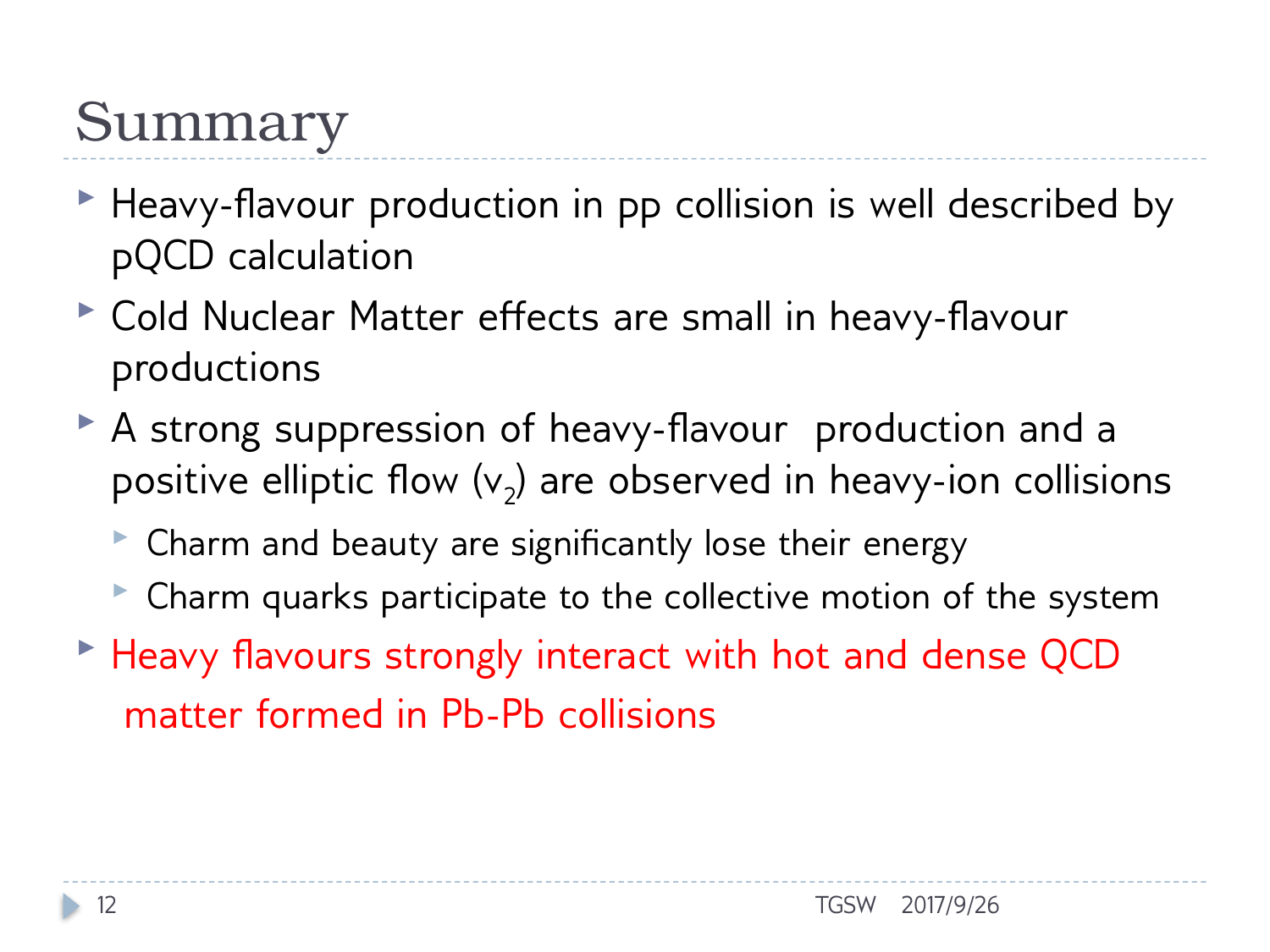

# Summary
Heavy-flavour production in pp collision is well described by pQCD calculation
Cold Nuclear Matter effects are small in heavy-flavour productions
A strong suppression of heavy-flavour  production and a positive elliptic flow (v2) are observed in heavy-ion collisions
Charm and beauty are significantly lose their energy
Charm quarks participate to the collective motion of the system
Heavy flavours strongly interact with hot and dense QCD
 matter formed in Pb-Pb collisions

12
TGSW
2017/9/26